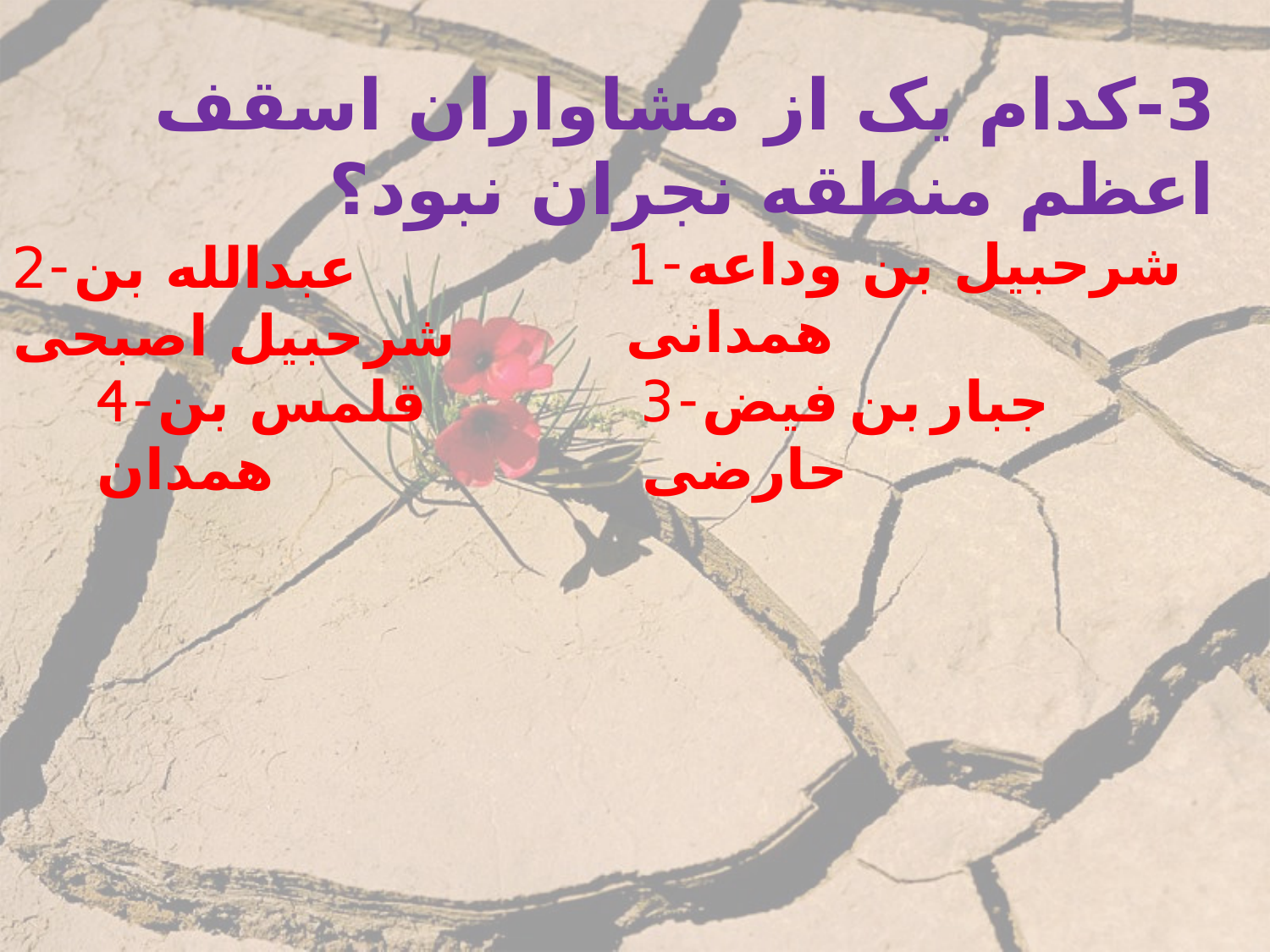

3-کدام یک از مشاواران اسقف اعظم منطقه نجران نبود؟
1-شرحبیل بن وداعه همدانی
2-عبدالله بن شرحبیل اصبحی
4-قلمس بن همدان

3-جبار بن فیض حارضی